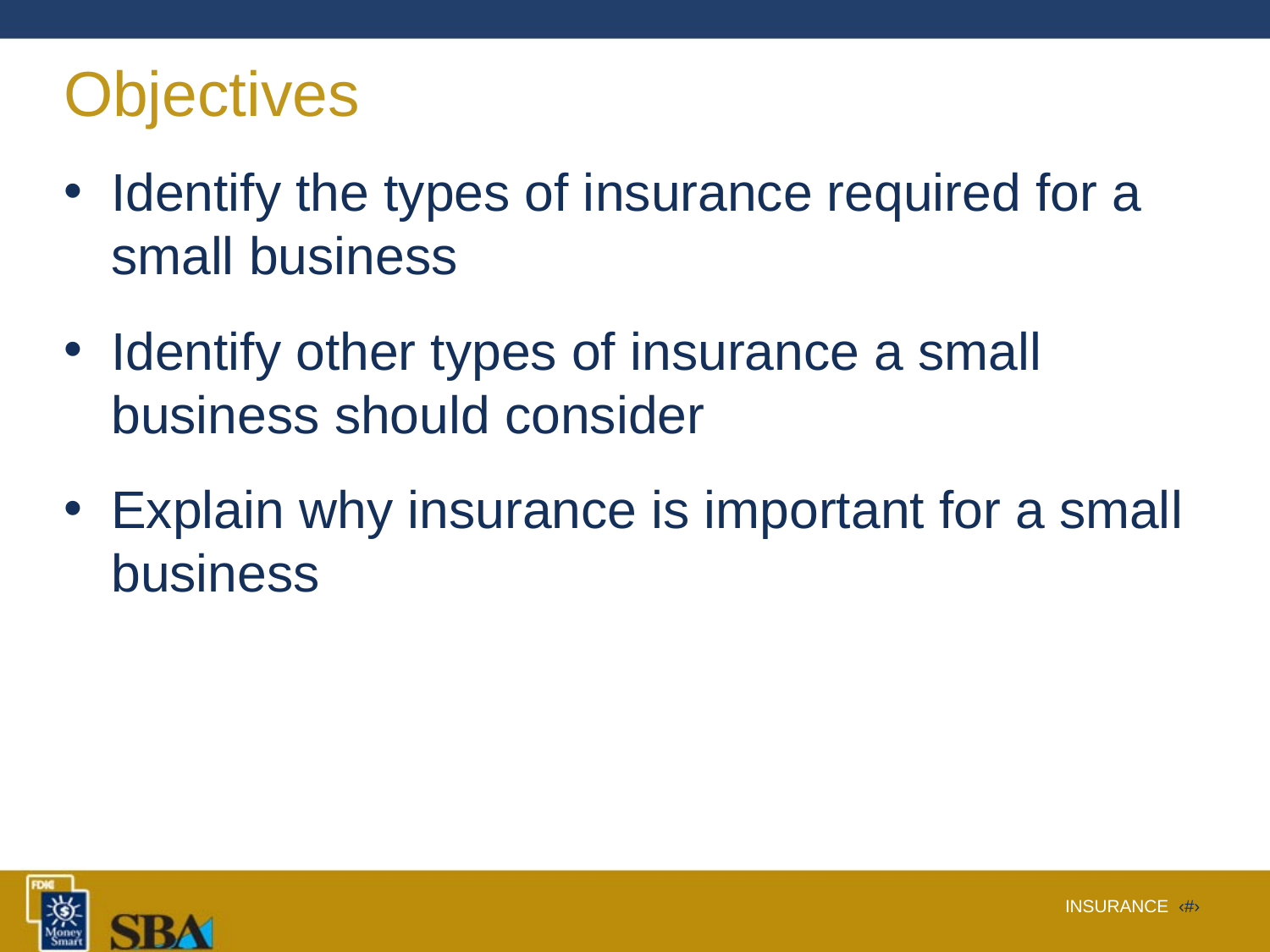

# Objectives
Identify the types of insurance required for a small business
Identify other types of insurance a small business should consider
Explain why insurance is important for a small business